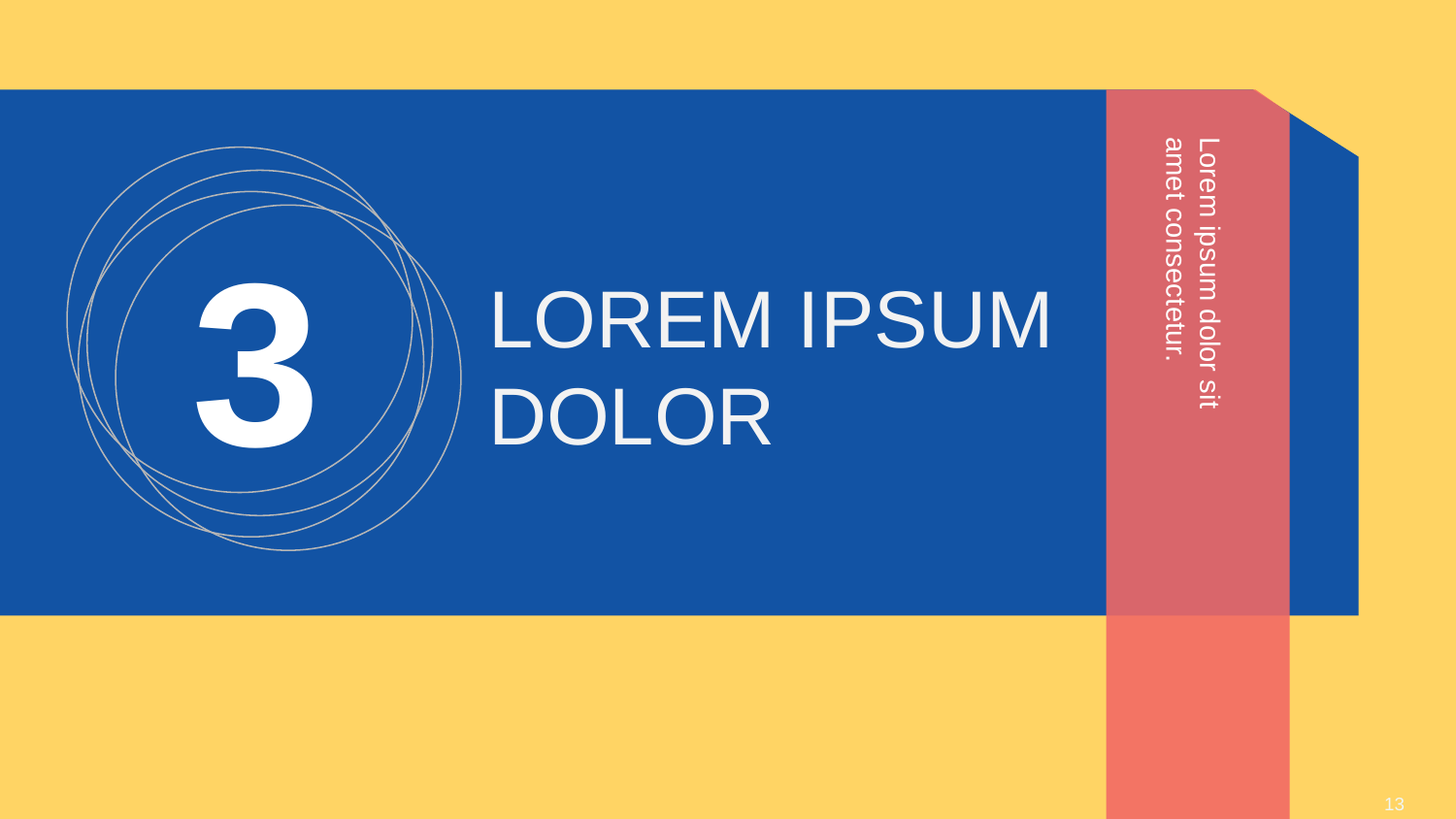

Lorem ipsum dolor sit amet consectetur.

3
LOREM IPSUM DOLOR